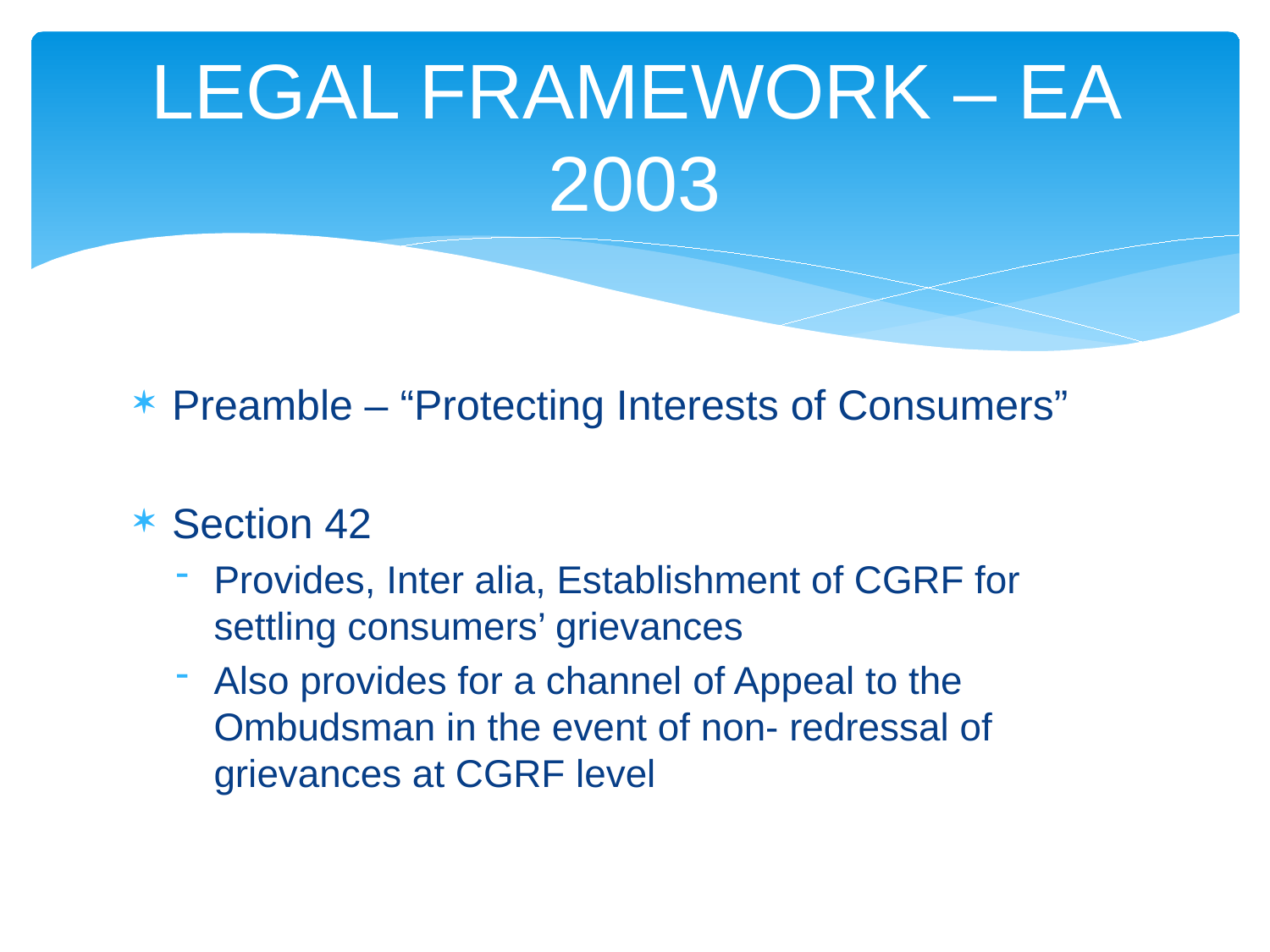

# LEGAL FRAMEWORK – EA 2003
Preamble – “Protecting Interests of Consumers”

Section 42
Provides, Inter alia, Establishment of CGRF for settling consumers’ grievances
Also provides for a channel of Appeal to the Ombudsman in the event of non- redressal of grievances at CGRF level